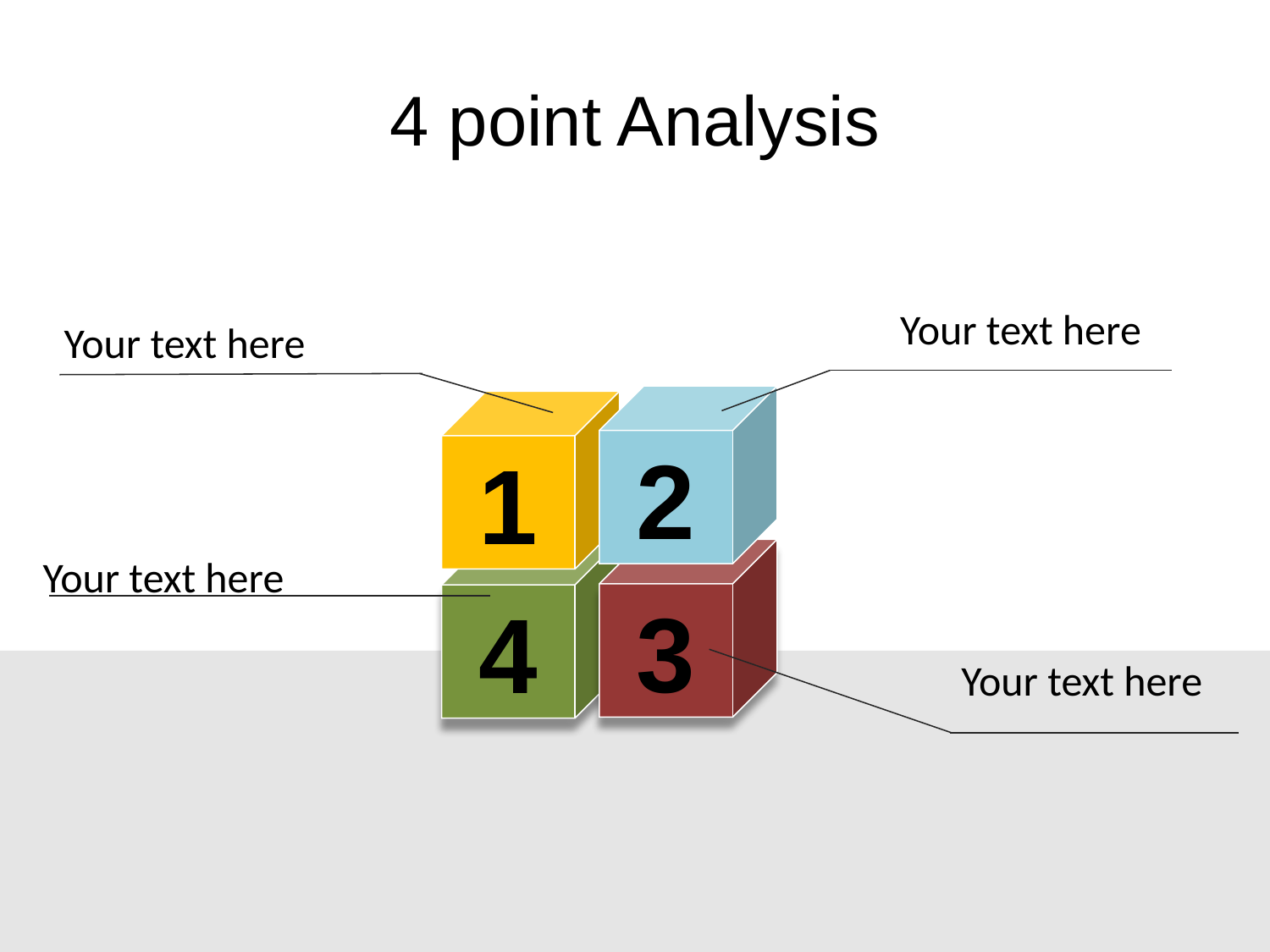

# 4 point Analysis
Your text here
Your text here
2
1
3
4
Your text here
Your text here